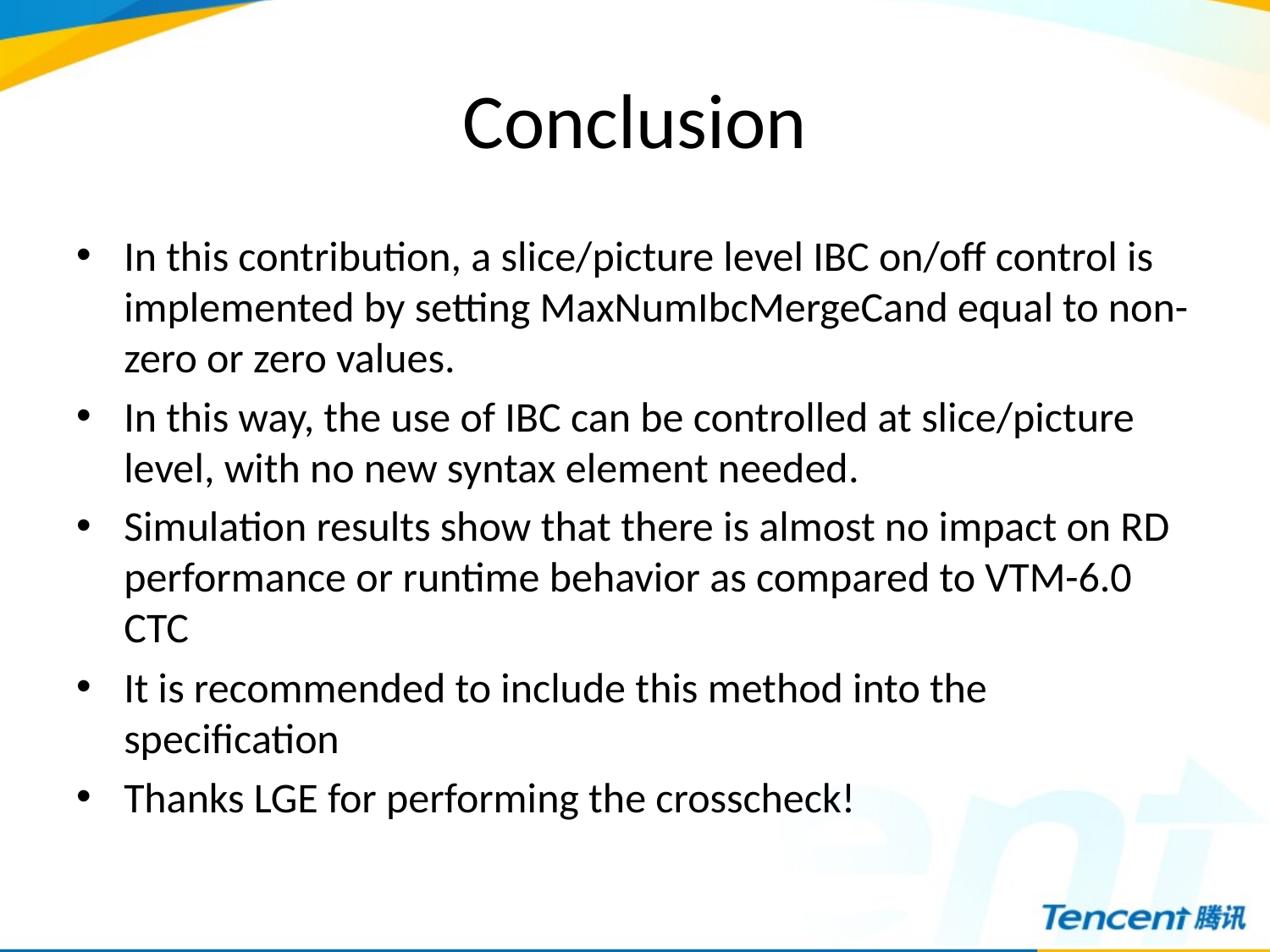

# Conclusion
In this contribution, a slice/picture level IBC on/off control is implemented by setting MaxNumIbcMergeCand equal to non-zero or zero values.
In this way, the use of IBC can be controlled at slice/picture level, with no new syntax element needed.
Simulation results show that there is almost no impact on RD performance or runtime behavior as compared to VTM-6.0 CTC
It is recommended to include this method into the specification
Thanks LGE for performing the crosscheck!